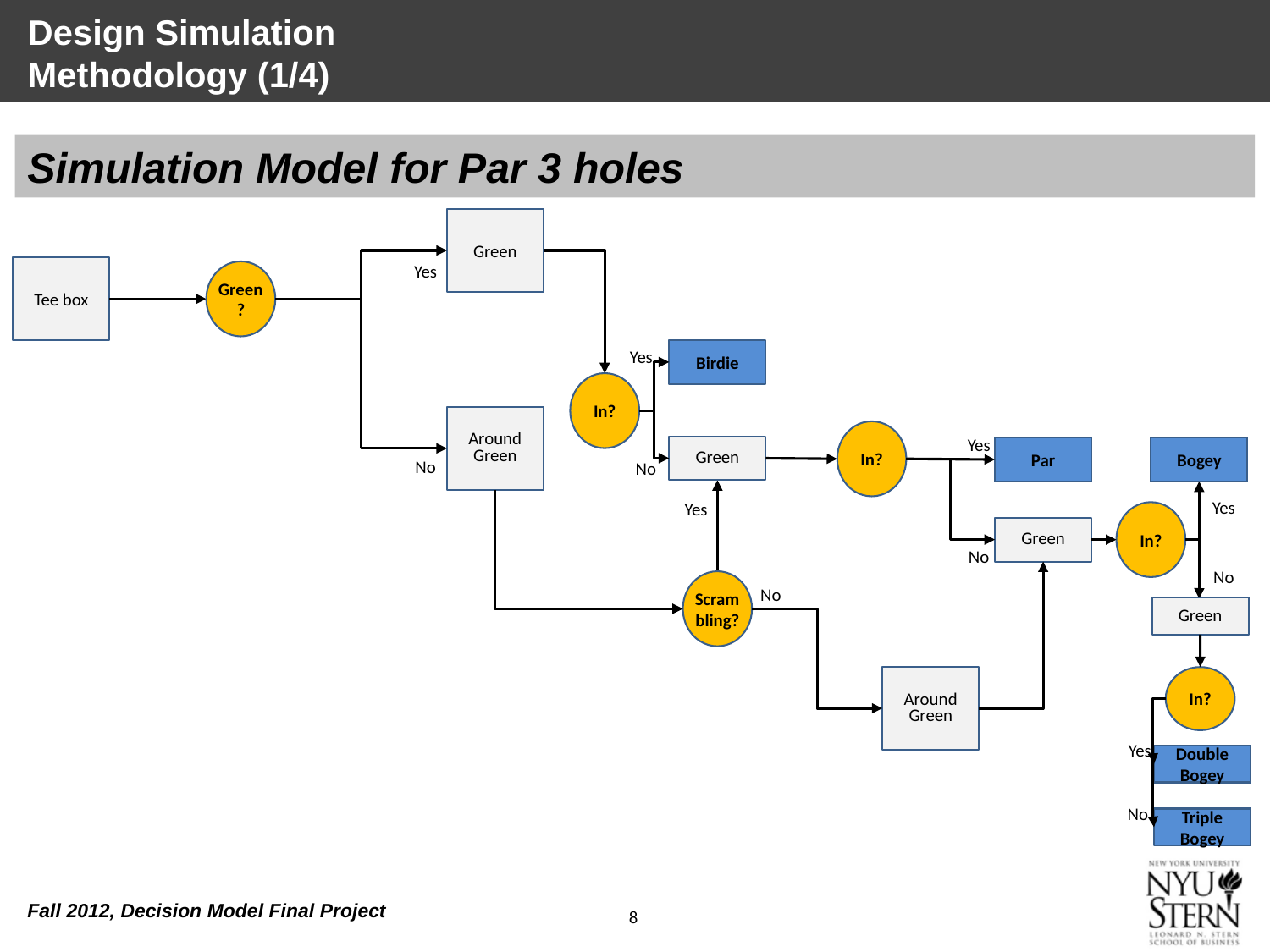

# Design Simulation Methodology (1/4)

Simulation Model for Par 3 holes
Green
Yes
Tee box
Green?
Yes
Birdie
In?
Around Green
In?
Yes
Green
Par
Bogey
No
No
Yes
Yes
In?
Green
No
No
Scrambling?
No
Green
Around Green
In?
Yes
Double Bogey
No
Triple Bogey